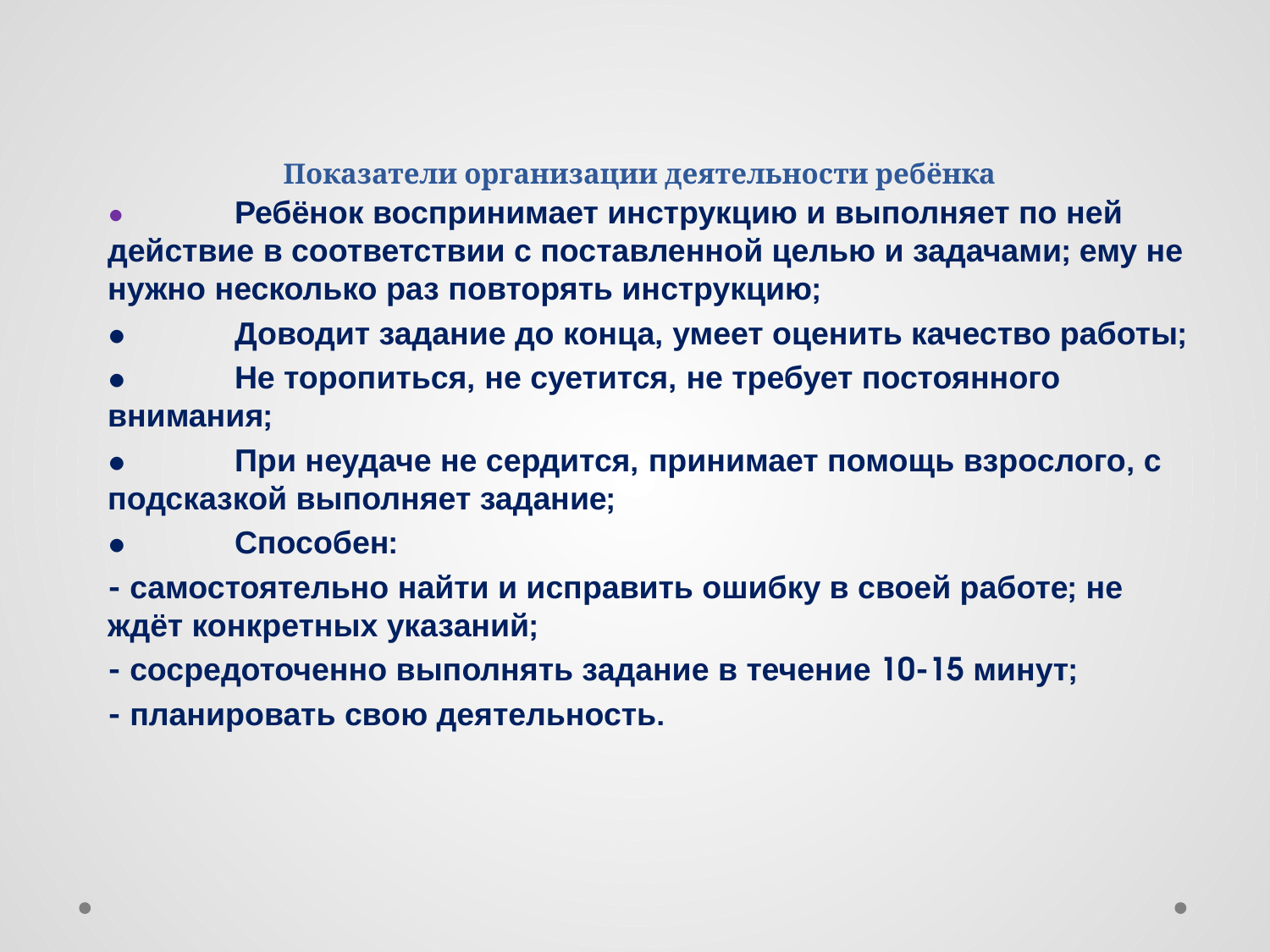

# Показатели организации деятельности ребёнка
•	Ребёнок воспринимает инструкцию и выполняет по ней действие в соответствии с поставленной целью и задачами; ему не нужно несколько раз повторять инструкцию;
•	Доводит задание до конца, умеет оценить качество работы;
•	Не торопиться, не суетится, не требует постоянного внимания;
•	При неудаче не сердится, принимает помощь взрослого, с подсказкой выполняет задание;
•	Способен:
- самостоятельно найти и исправить ошибку в своей работе; не ждёт конкретных указаний;
- сосредоточенно выполнять задание в течение 10-15 минут;
- планировать свою деятельность.